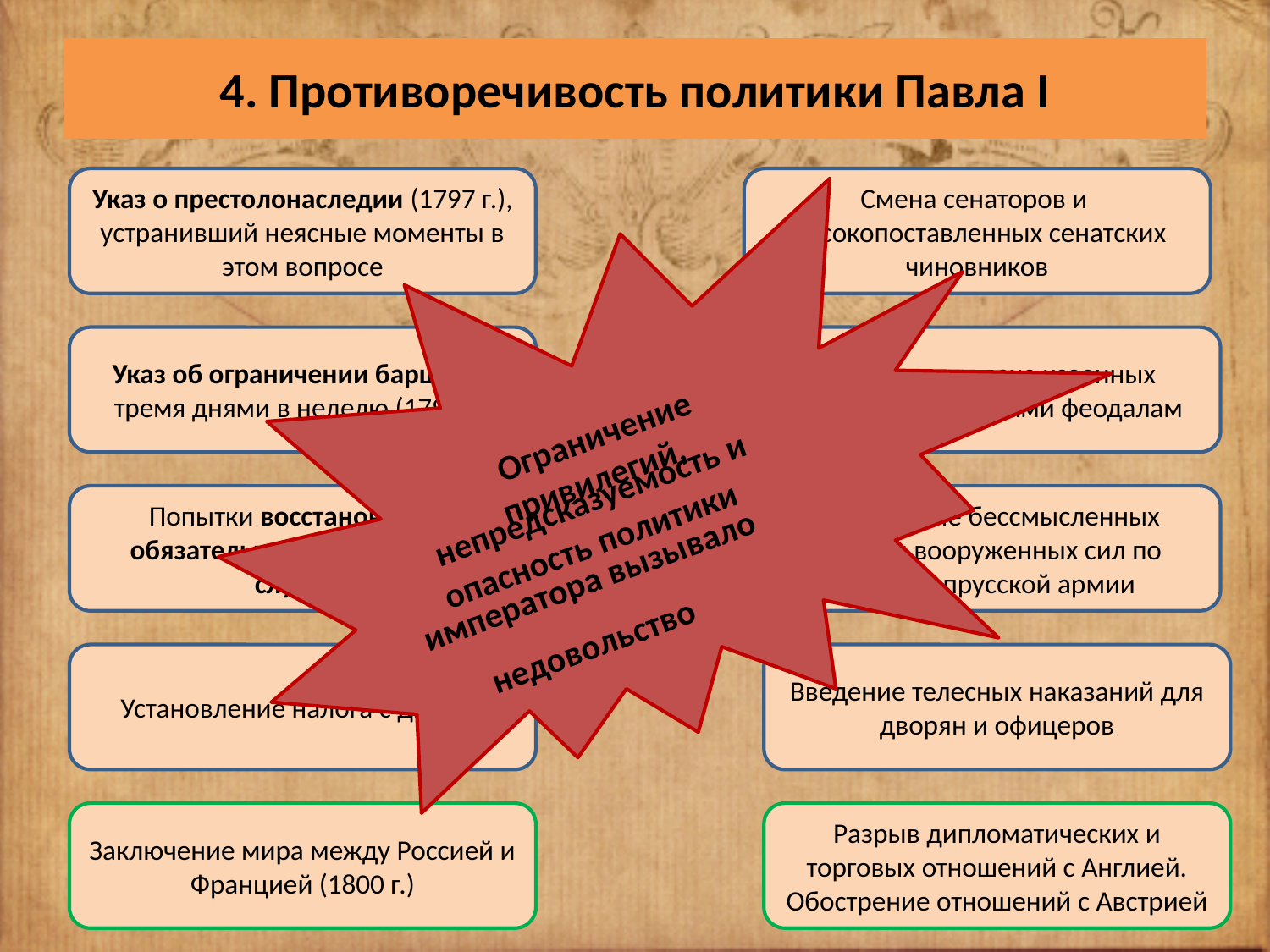

# 4. Противоречивость политики Павла I
Указ о престолонаследии (1797 г.), устранивший неясные моменты в этом вопросе
Смена сенаторов и  высокопоставленных сенатских чиновников
Ограничение привилегий, непредсказуемость и опасность политики императора вызывало недовольство
Указ об ограничении барщины тремя днями в неделю (1797 г.)
Массовая раздача казенных земель с крестьянами феодалам
Попытки восстановления обязательности дворянской службы
Проведение бессмысленных реформ вооруженных сил по образцу прусской армии
Установление налога с дворян
Введение телесных наказаний для дворян и офицеров
Заключение мира между Россией и Францией (1800 г.)
Разрыв дипломатических и торговых отношений с Англией. Обострение отношений с Австрией